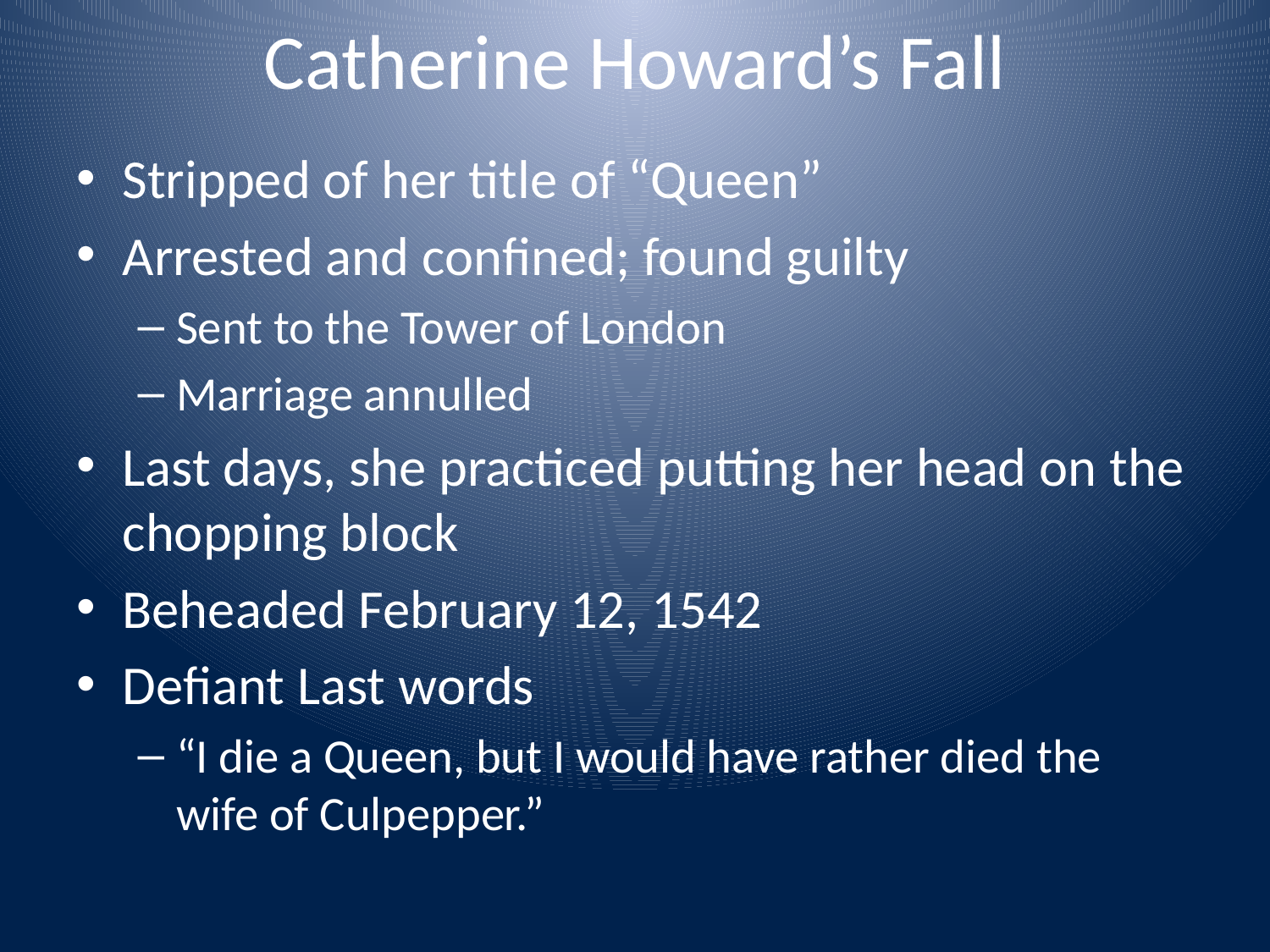

# Catherine Howard’s Fall
Stripped of her title of “Queen”
Arrested and confined; found guilty
Sent to the Tower of London
Marriage annulled
Last days, she practiced putting her head on the chopping block
Beheaded February 12, 1542
Defiant Last words
“I die a Queen, but I would have rather died the wife of Culpepper.”